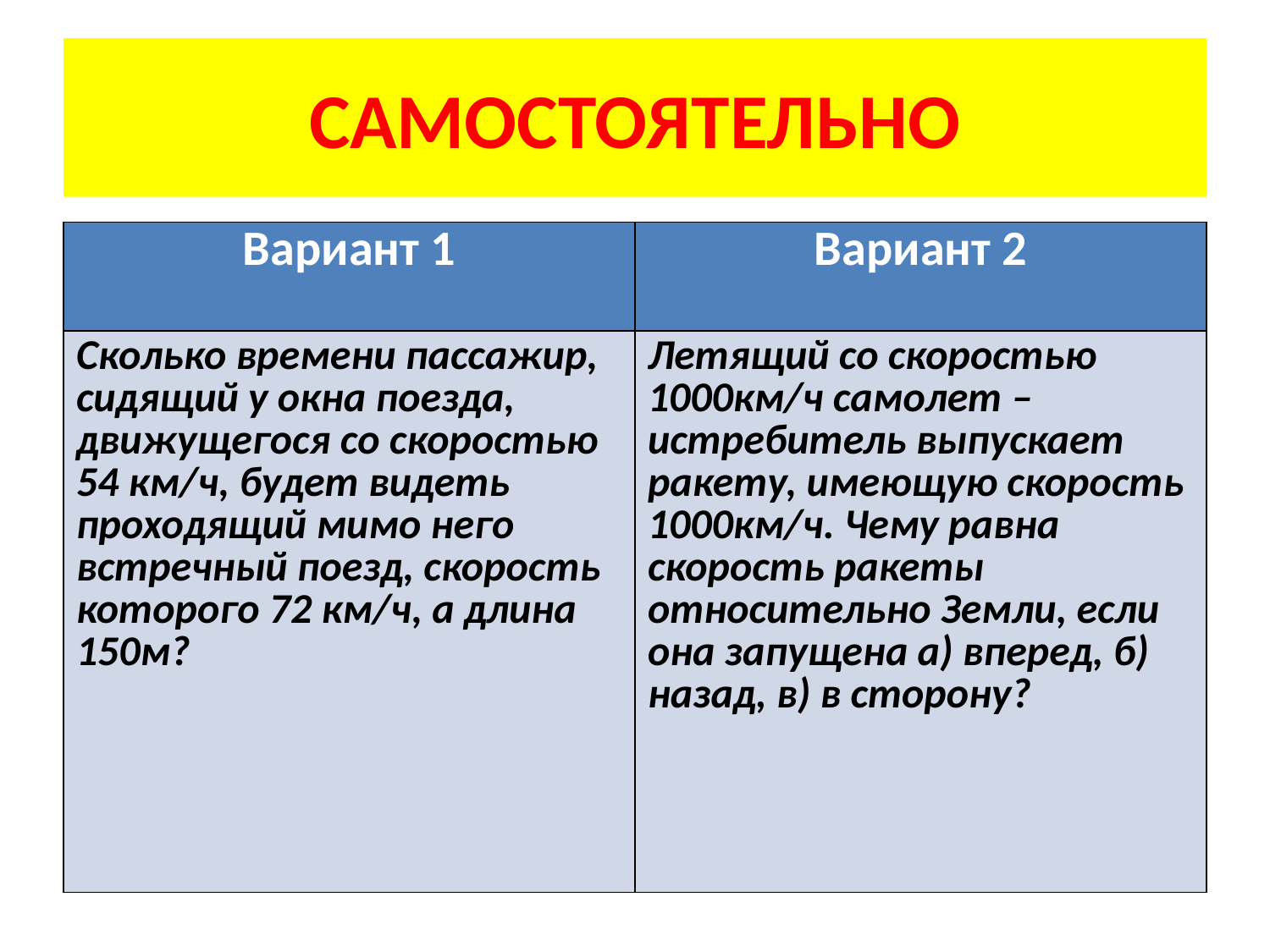

# САМОСТОЯТЕЛЬНО
| Вариант 1 | Вариант 2 |
| --- | --- |
| Сколько времени пассажир, сидящий у окна поезда, движущегося со скоростью 54 км/ч, будет видеть проходящий мимо него встречный поезд, скорость которого 72 км/ч, а длина 150м? | Летящий со скоростью 1000км/ч самолет – истребитель выпускает ракету, имеющую скорость 1000км/ч. Чему равна скорость ракеты относительно Земли, если она запущена а) вперед, б) назад, в) в сторону? |